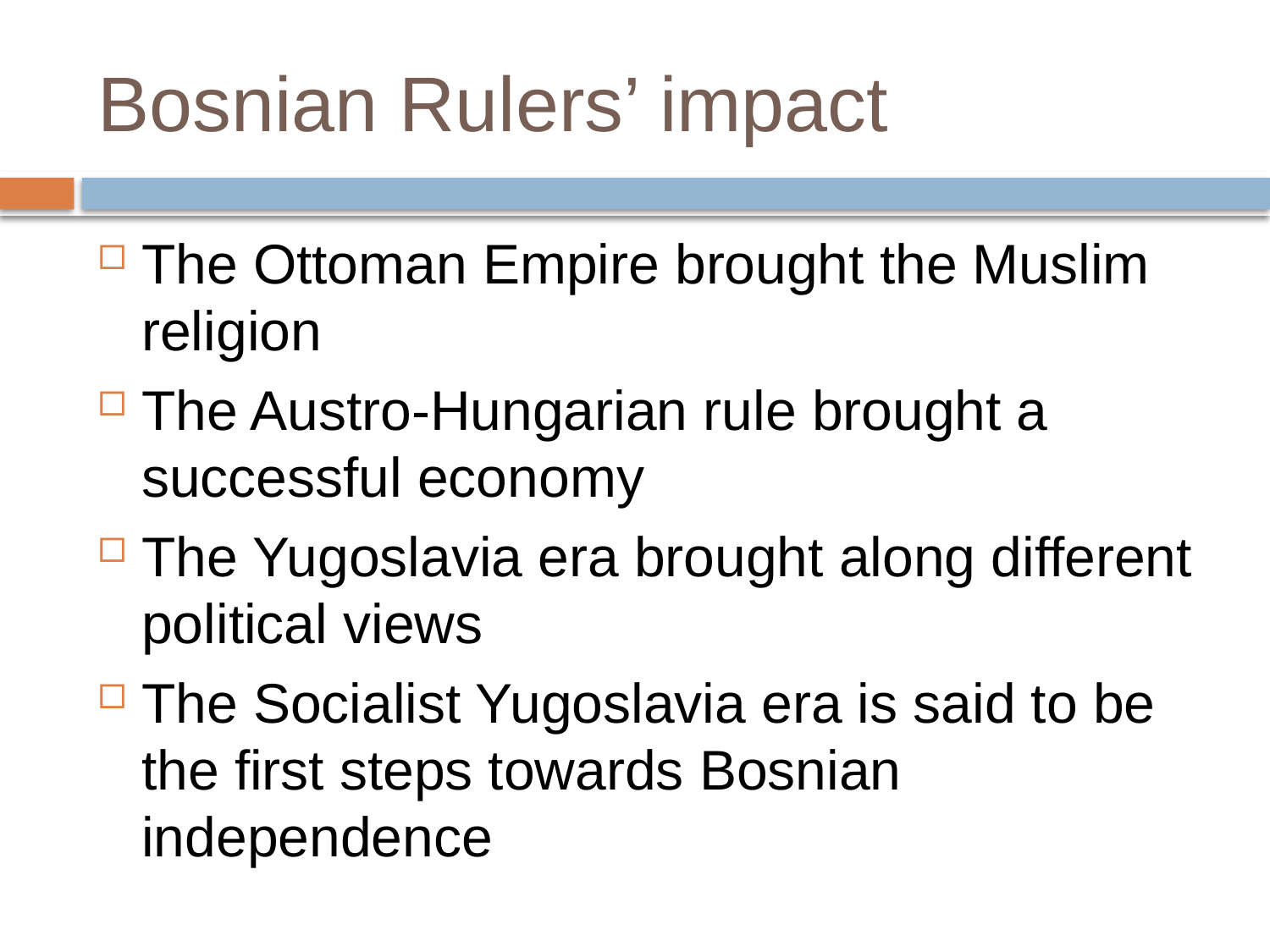

# Bosnian Rulers’ impact
The Ottoman Empire brought the Muslim religion
The Austro-Hungarian rule brought a successful economy
The Yugoslavia era brought along different political views
The Socialist Yugoslavia era is said to be the first steps towards Bosnian independence